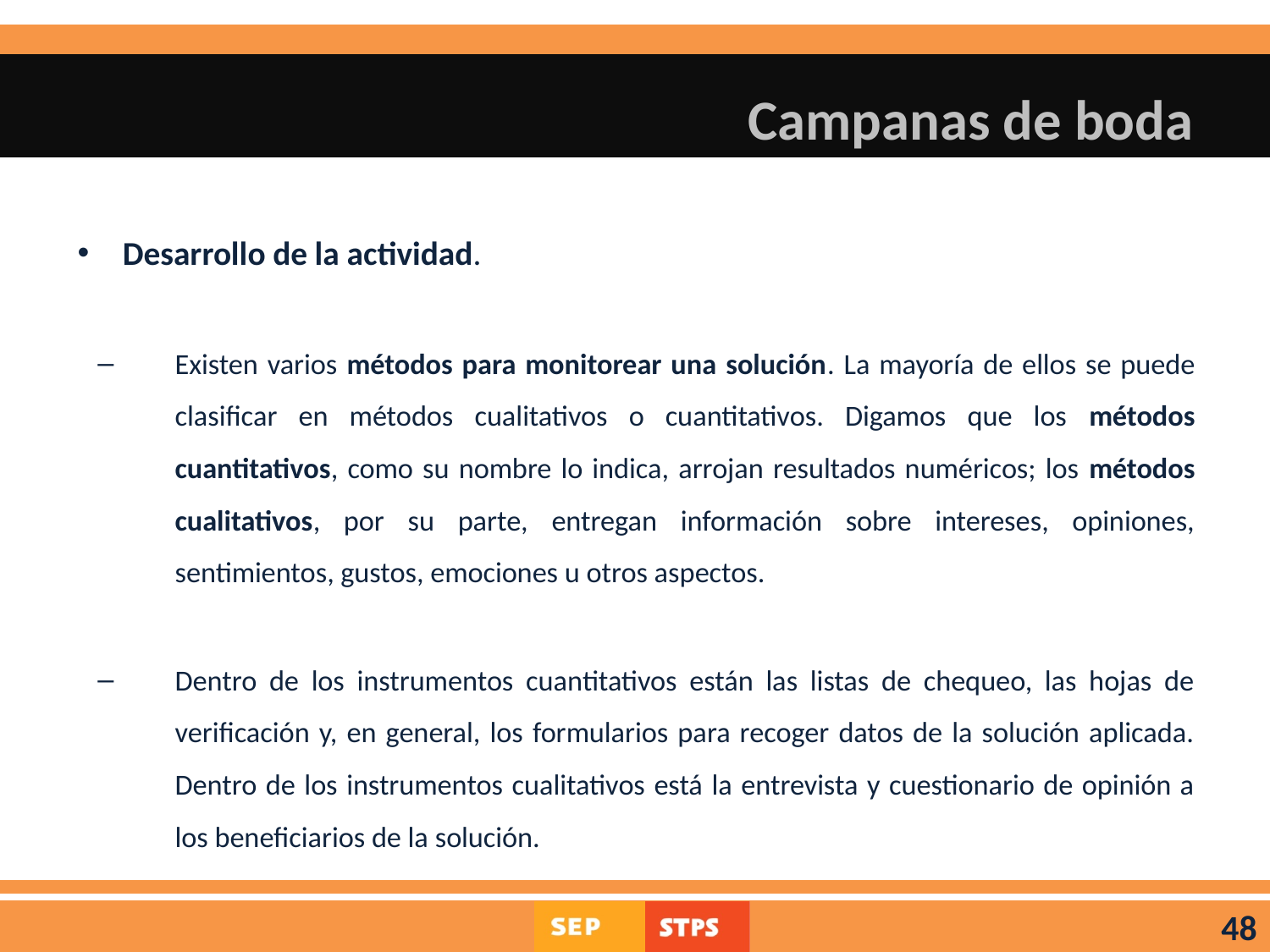

# Campanas de boda
Desarrollo de la actividad.

Existen varios métodos para monitorear una solución. La mayoría de ellos se puede clasificar en métodos cualitativos o cuantitativos. Digamos que los métodos cuantitativos, como su nombre lo indica, arrojan resultados numéricos; los métodos cualitativos, por su parte, entregan información sobre intereses, opiniones, sentimientos, gustos, emociones u otros aspectos.

Dentro de los instrumentos cuantitativos están las listas de chequeo, las hojas de verificación y, en general, los formularios para recoger datos de la solución aplicada. Dentro de los instrumentos cualitativos está la entrevista y cuestionario de opinión a los beneficiarios de la solución.
48